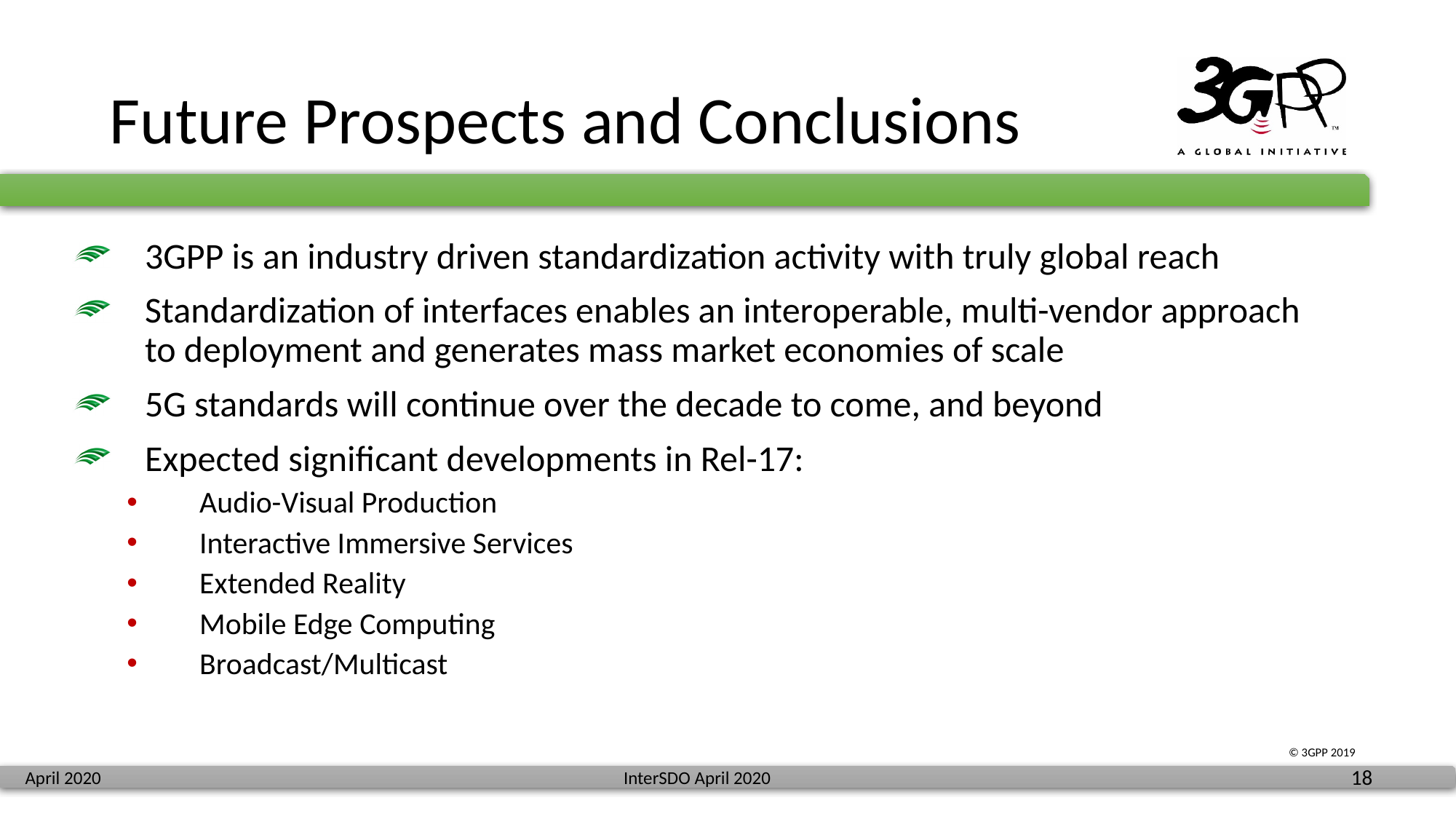

# Future Prospects and Conclusions
3GPP is an industry driven standardization activity with truly global reach
Standardization of interfaces enables an interoperable, multi-vendor approach to deployment and generates mass market economies of scale
5G standards will continue over the decade to come, and beyond
Expected significant developments in Rel-17:
Audio-Visual Production
Interactive Immersive Services
Extended Reality
Mobile Edge Computing
Broadcast/Multicast